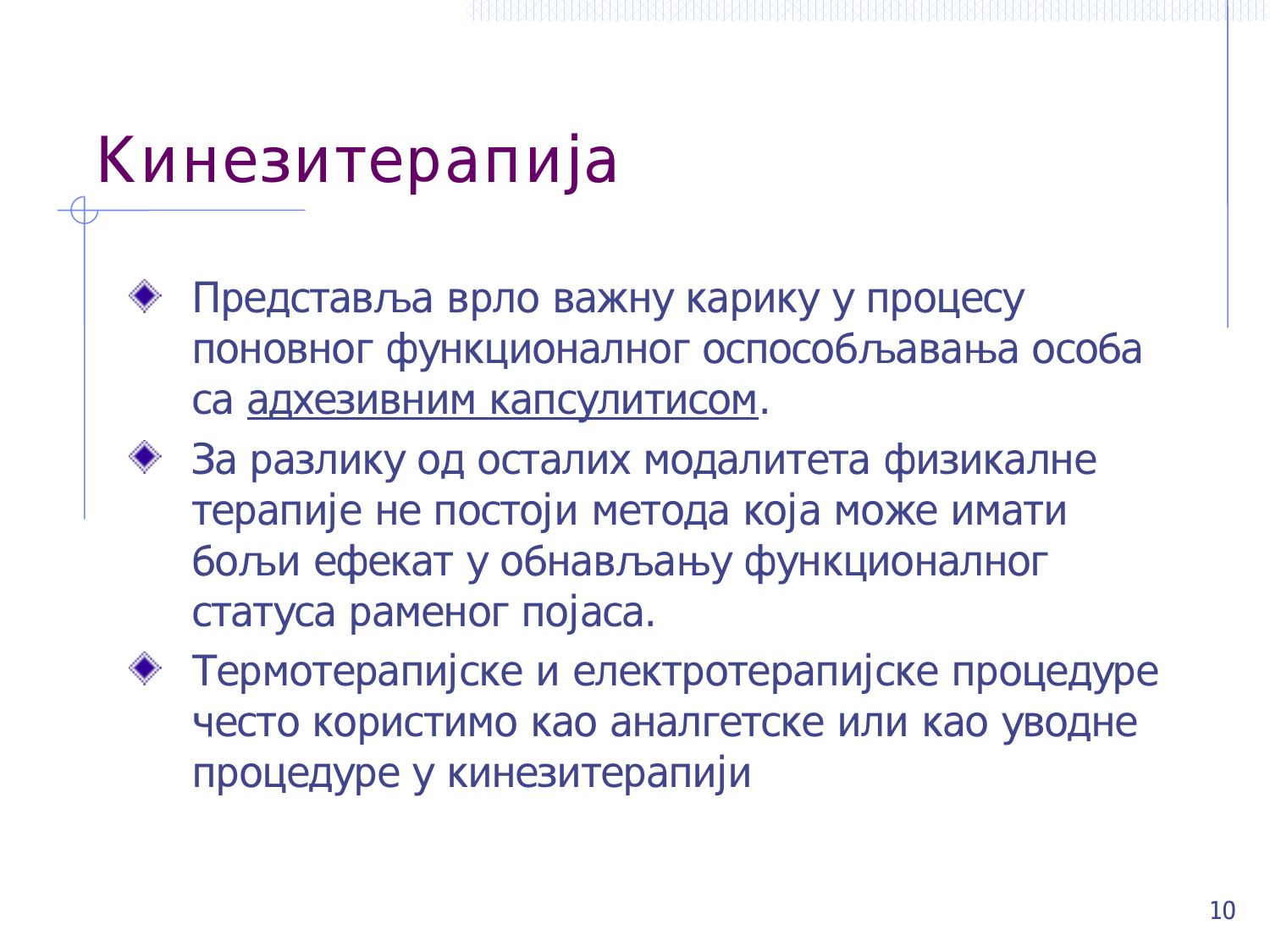

# Кинезитерапија
Представља врло важну карику у процесу поновног функционалног оспособљавања особа са адхезивним капсулитисом.
За разлику од осталих модалитета физикалне терапије не постоји метода која може имати бољи ефекат у обнављању функционалног статуса раменог појаса.
Термотерапијске и електротерапијске процедуре често користимо као аналгетске или као уводне процедуре у кинезитерапији
10